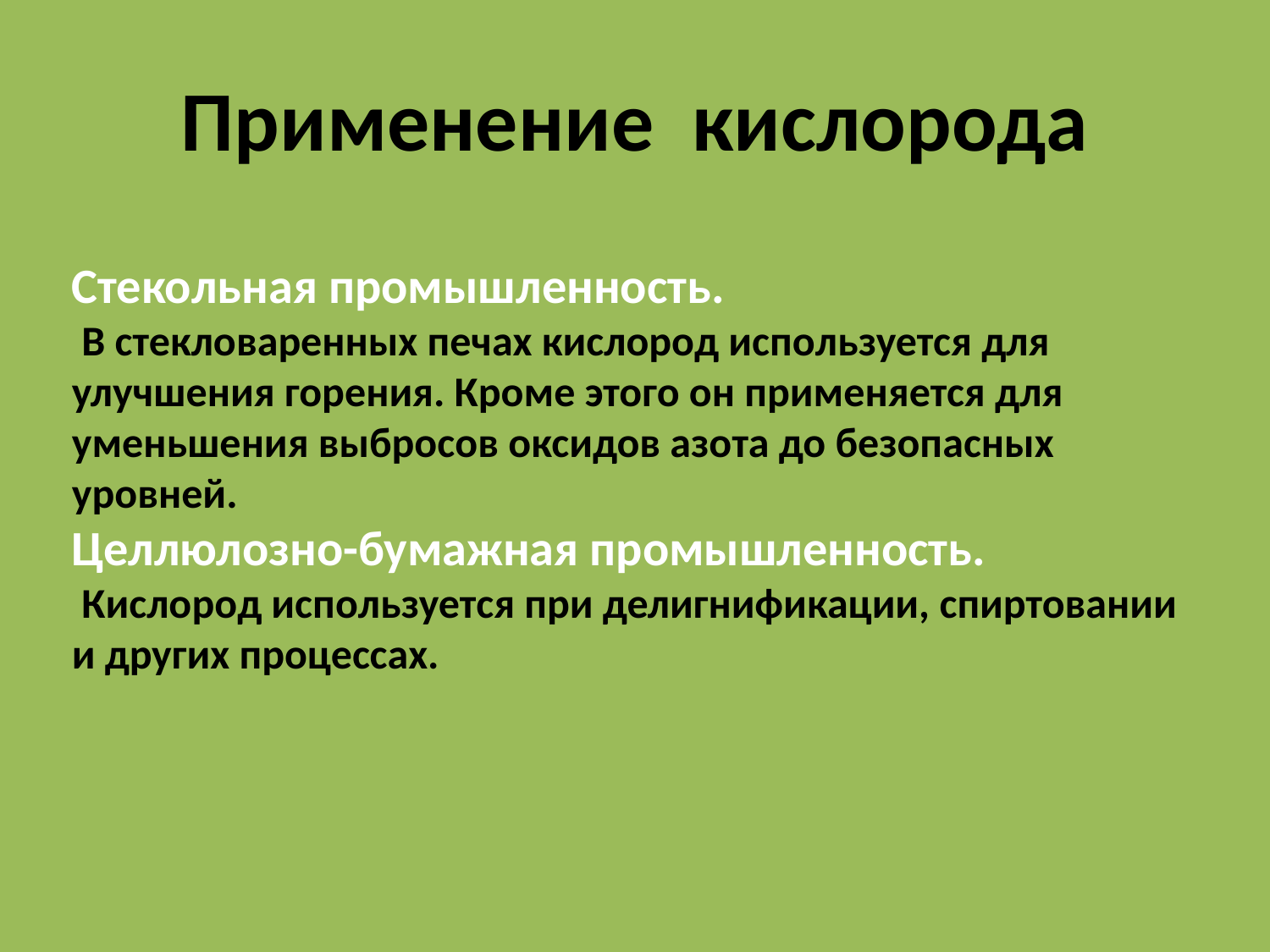

# Применение  кислорода
Стекольная промышленность.
 В стекловаренных печах кислород используется для улучшения горения. Кроме этого он применяется для уменьшения выбросов оксидов азота до безопасных уровней.
Целлюлозно-бумажная промышленность.
 Кислород используется при делигнификации, спиртовании и других процессах.